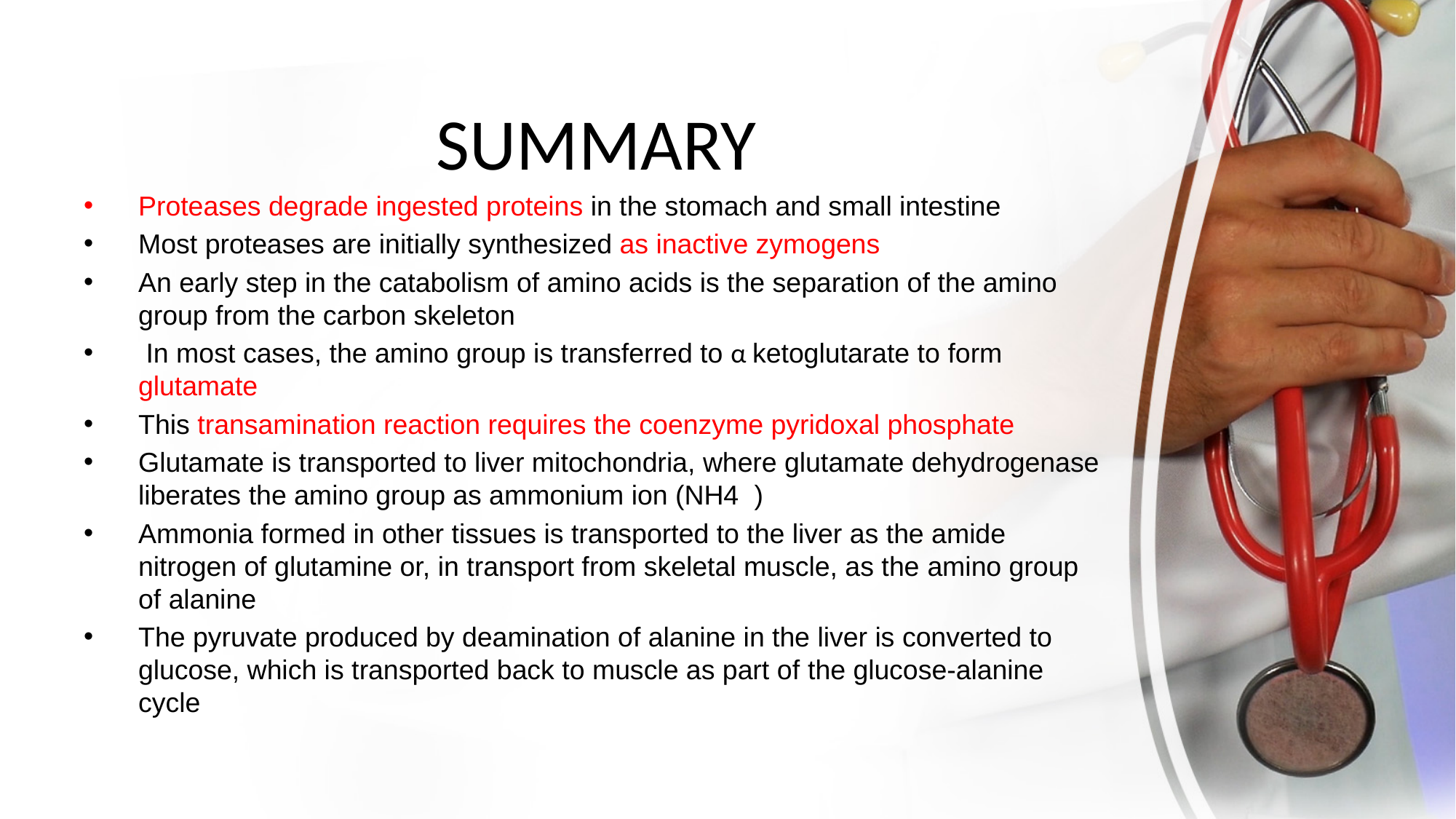

# SUMMARY
Proteases degrade ingested proteins in the stomach and small intestine
Most proteases are initially synthesized as inactive zymogens
An early step in the catabolism of amino acids is the separation of the amino group from the carbon skeleton
 In most cases, the amino group is transferred to α ketoglutarate to form glutamate
This transamination reaction requires the coenzyme pyridoxal phosphate
Glutamate is transported to liver mitochondria, where glutamate dehydrogenase liberates the amino group as ammonium ion (NH4  )
Ammonia formed in other tissues is transported to the liver as the amide nitrogen of glutamine or, in transport from skeletal muscle, as the amino group of alanine
The pyruvate produced by deamination of alanine in the liver is converted to glucose, which is transported back to muscle as part of the glucose-alanine cycle